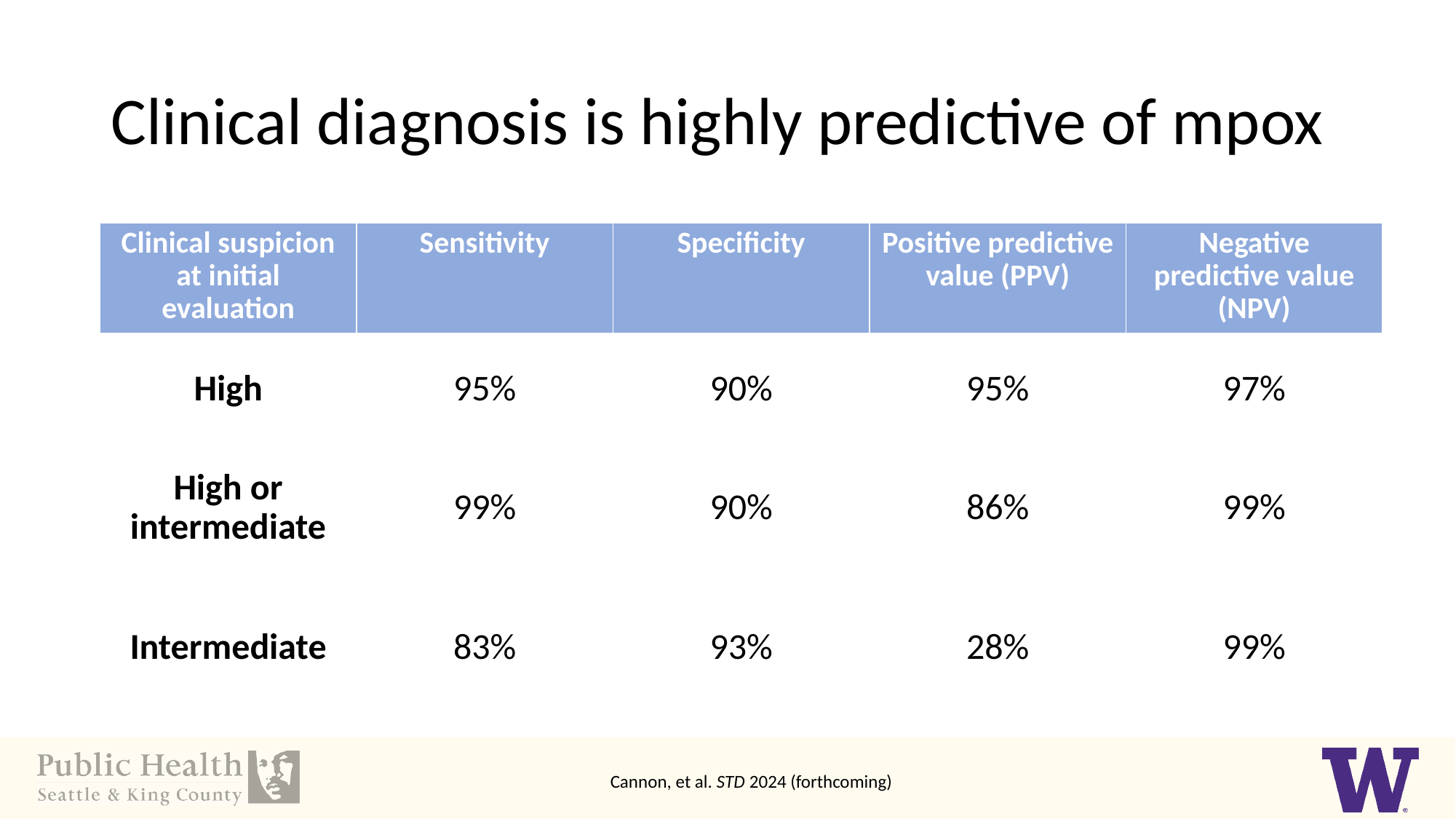

# Clinical diagnosis is highly predictive of mpox
| Clinical suspicion at initial evaluation | Sensitivity | Specificity | Positive predictive value (PPV) | Negative predictive value (NPV) |
| --- | --- | --- | --- | --- |
| High | 95% | 90% | 95% | 97% |
| High or intermediate | 99% | 90% | 86% | 99% |
| Intermediate | 83% | 93% | 28% | 99% |
Cannon, et al. STD 2024 (forthcoming)